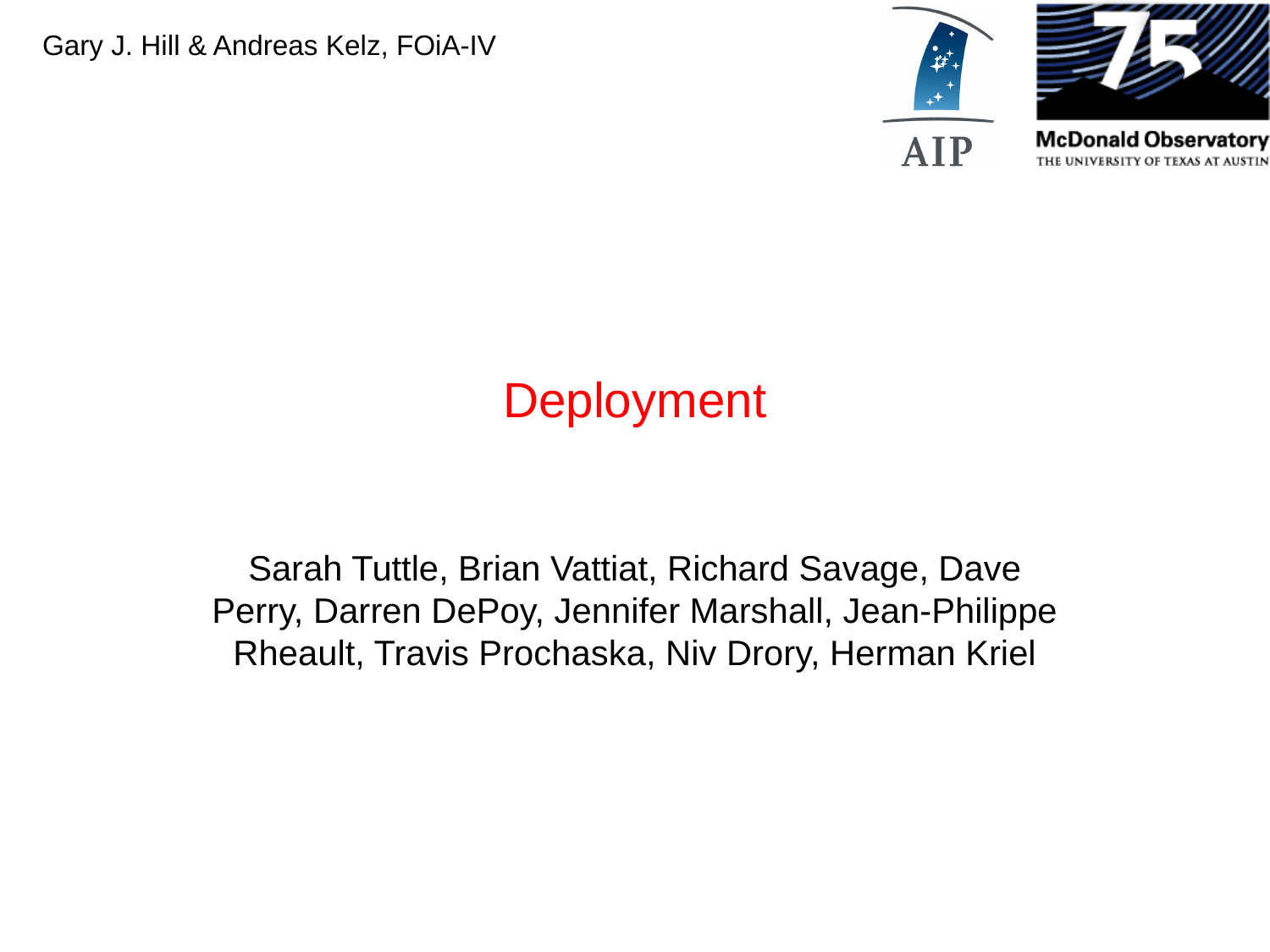

# Deployment
Sarah Tuttle, Brian Vattiat, Richard Savage, Dave Perry, Darren DePoy, Jennifer Marshall, Jean-Philippe Rheault, Travis Prochaska, Niv Drory, Herman Kriel